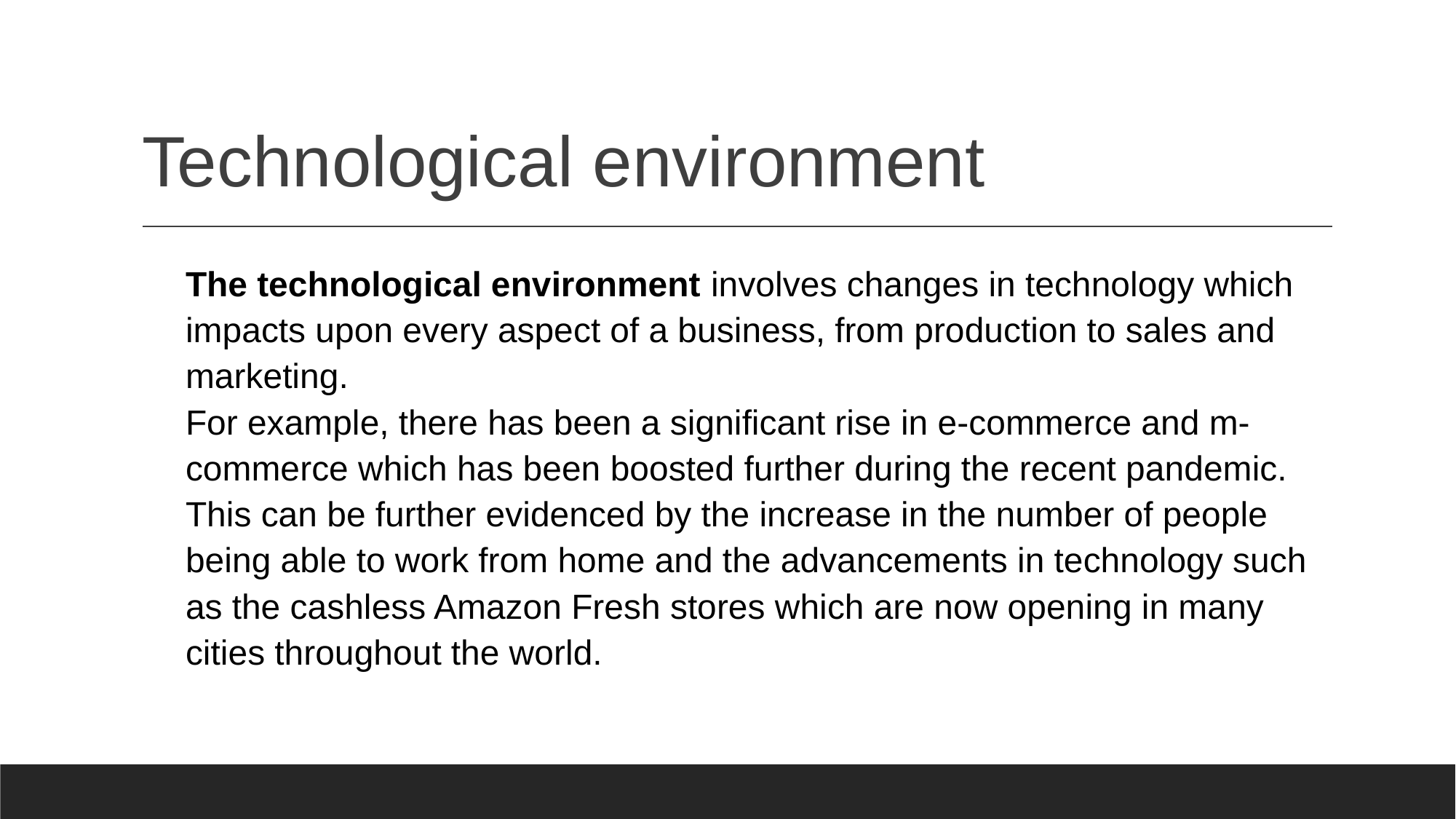

# Technological environment
The technological environment involves changes in technology which impacts upon every aspect of a business, from production to sales and marketing.
For example, there has been a significant rise in e-commerce and m-commerce which has been boosted further during the recent pandemic. This can be further evidenced by the increase in the number of people being able to work from home and the advancements in technology such as the cashless Amazon Fresh stores which are now opening in many cities throughout the world.